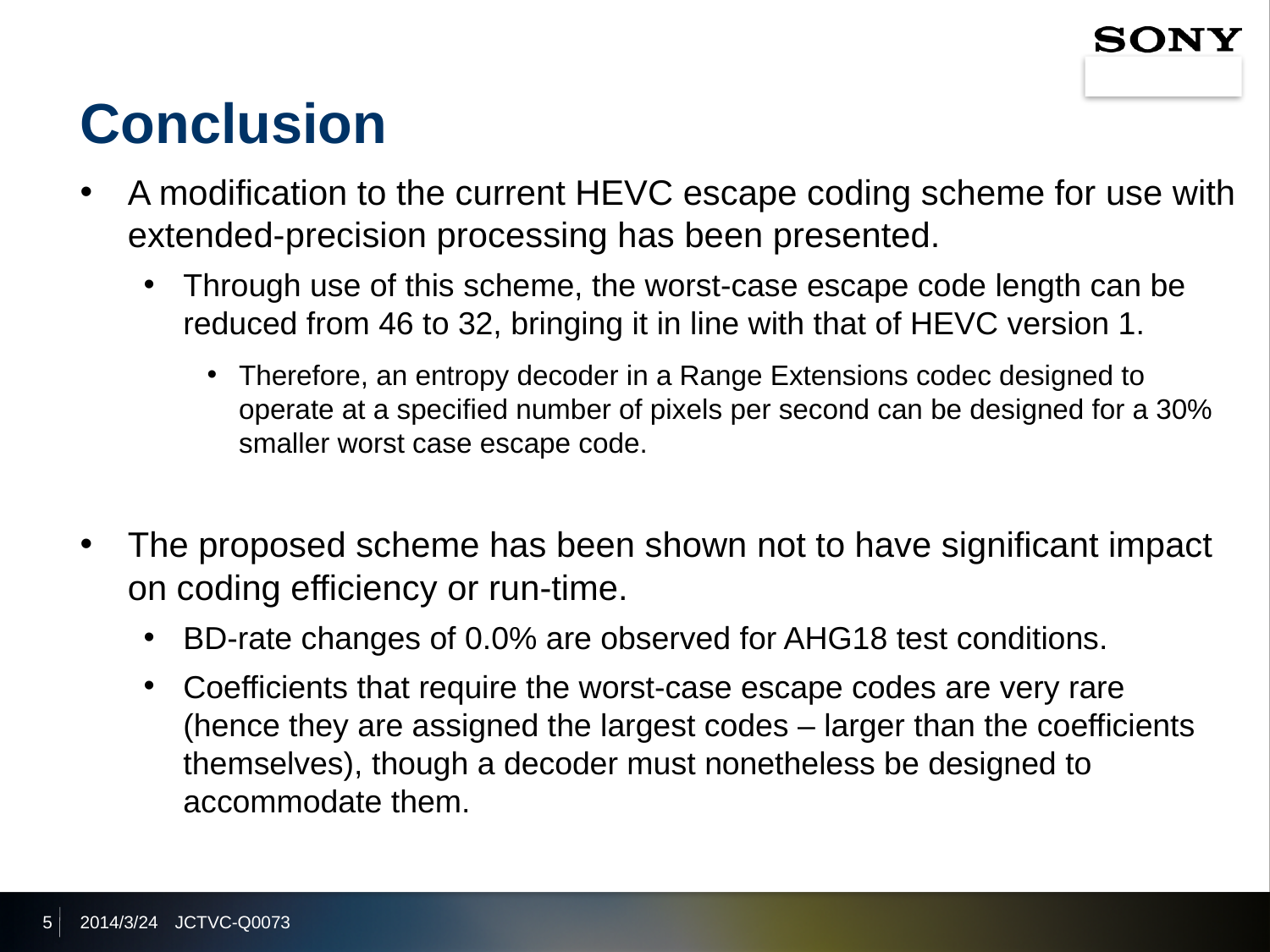

# Conclusion
A modification to the current HEVC escape coding scheme for use with extended‑precision processing has been presented.
Through use of this scheme, the worst-case escape code length can be reduced from 46 to 32, bringing it in line with that of HEVC version 1.
Therefore, an entropy decoder in a Range Extensions codec designed to operate at a specified number of pixels per second can be designed for a 30% smaller worst case escape code.

The proposed scheme has been shown not to have significant impact on coding efficiency or run-time.
BD-rate changes of 0.0% are observed for AHG18 test conditions.
Coefficients that require the worst-case escape codes are very rare
(hence they are assigned the largest codes – larger than the coefficients themselves), though a decoder must nonetheless be designed to accommodate them.
5
2014/3/24
JCTVC-Q0073